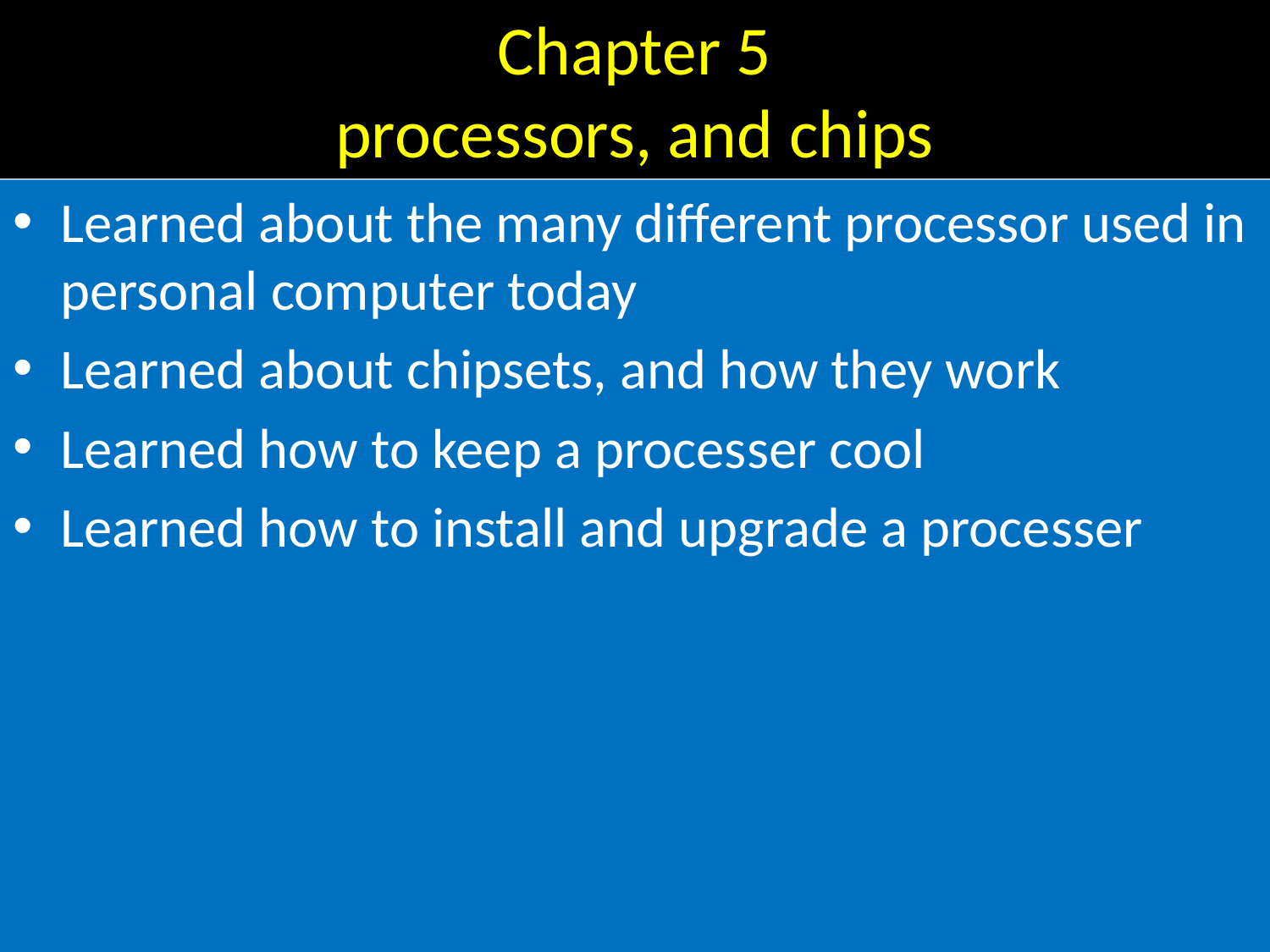

# Chapter 5 processors, and chips
Learned about the many different processor used in personal computer today
Learned about chipsets, and how they work
Learned how to keep a processer cool
Learned how to install and upgrade a processer